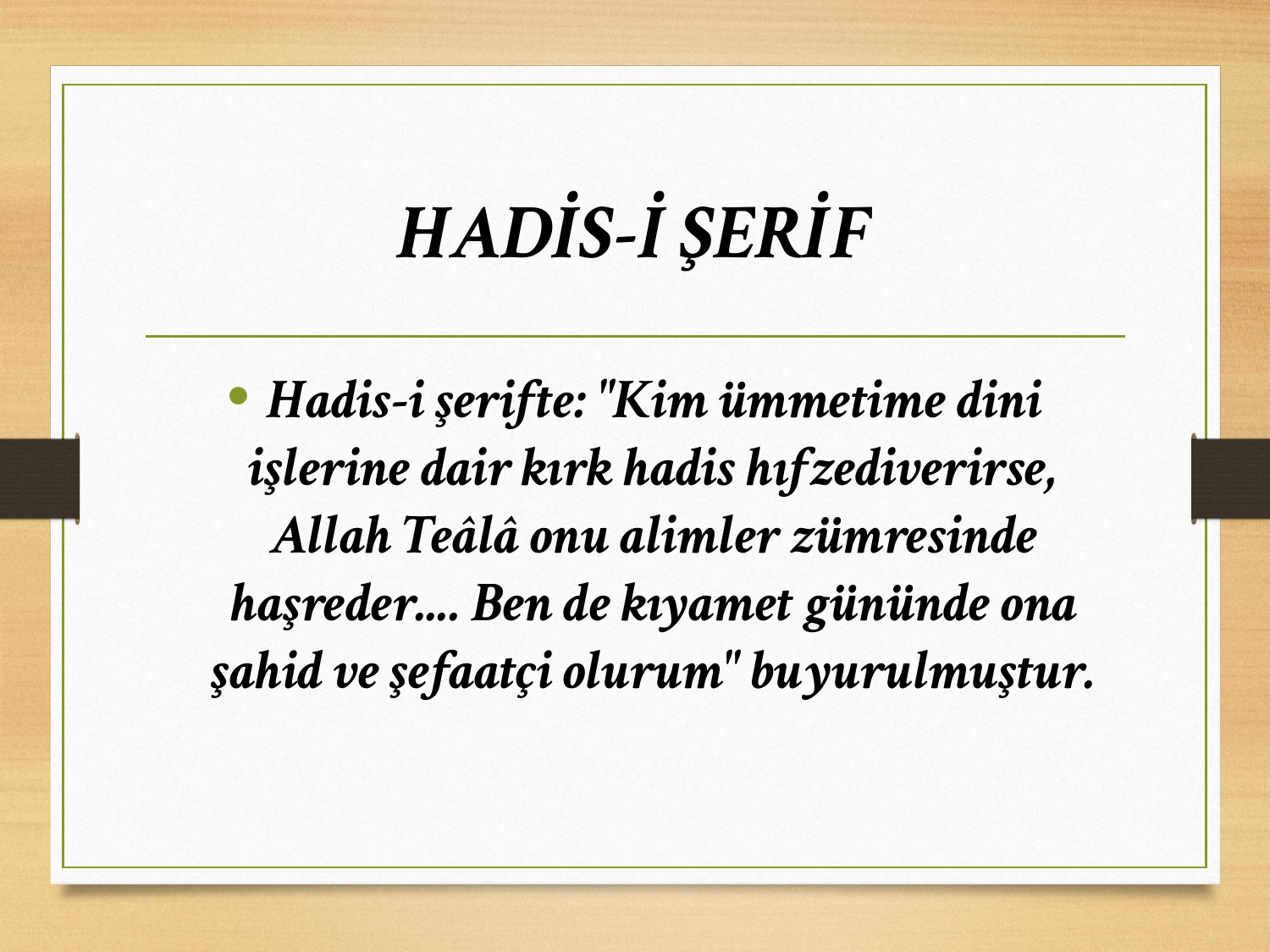

# HADİS-İ ŞERİF
Hadis-i şerifte: "Kim ümmetime dini işlerine dair kırk hadis hıfzediverirse, Allah Teâlâ onu alimler zümresinde haşreder.... Ben de kıyamet gününde ona şahid ve şefaatçi olurum" buyurulmuştur.